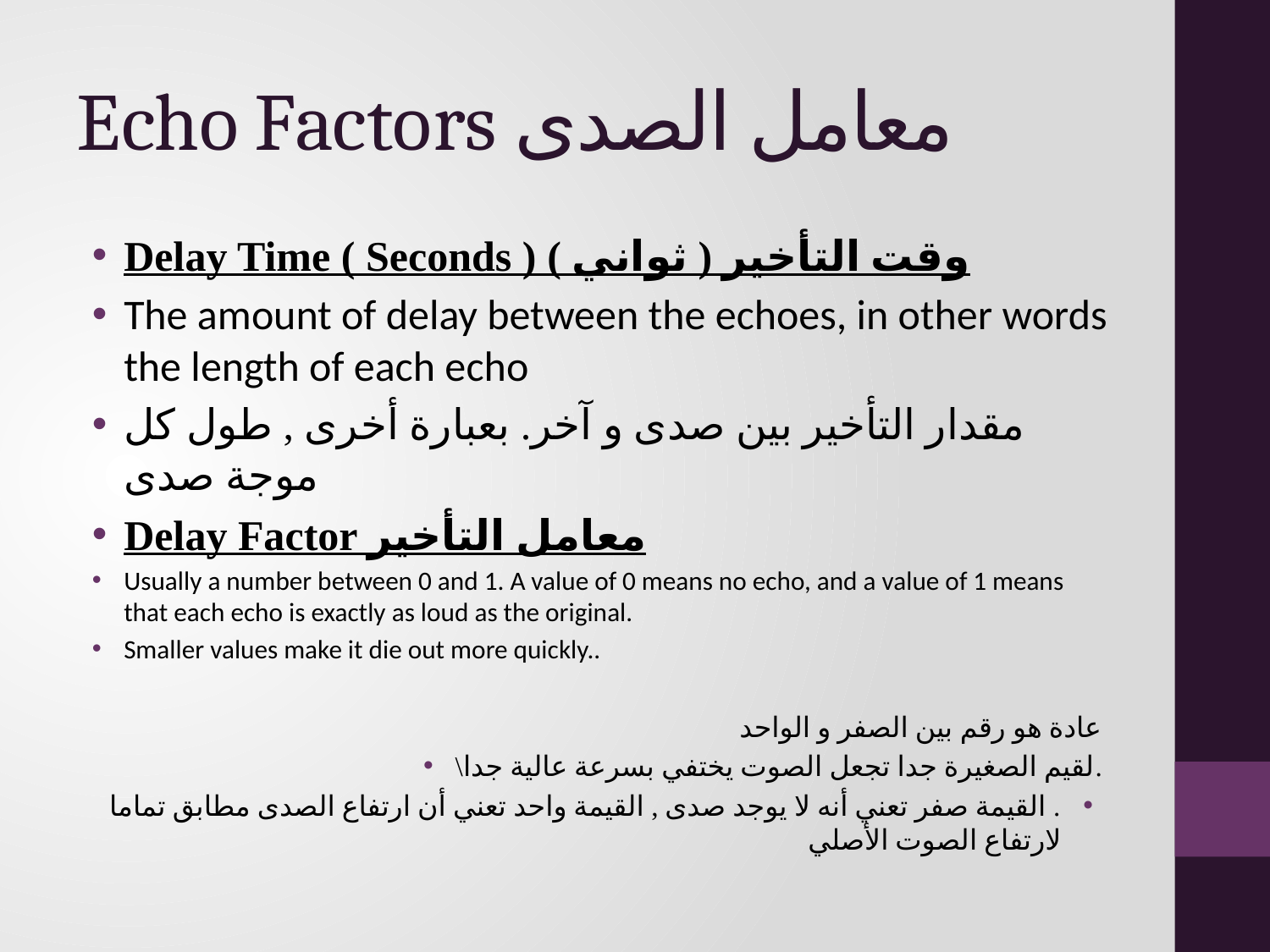

# Echo Factors معامل الصدى
Delay Time ( Seconds ) وقت التأخير ( ثواني )
The amount of delay between the echoes, in other words the length of each echo
مقدار التأخير بين صدى و آخر. بعبارة أخرى , طول كل موجة صدى
Delay Factor معامل التأخير
Usually a number between 0 and 1. A value of 0 means no echo, and a value of 1 means that each echo is exactly as loud as the original.
Smaller values make it die out more quickly..

عادة هو رقم بين الصفر و الواحد
\لقيم الصغيرة جدا تجعل الصوت يختفي بسرعة عالية جدا.
. القيمة صفر تعني أنه لا يوجد صدى , القيمة واحد تعني أن ارتفاع الصدى مطابق تماما لارتفاع الصوت الأصلي